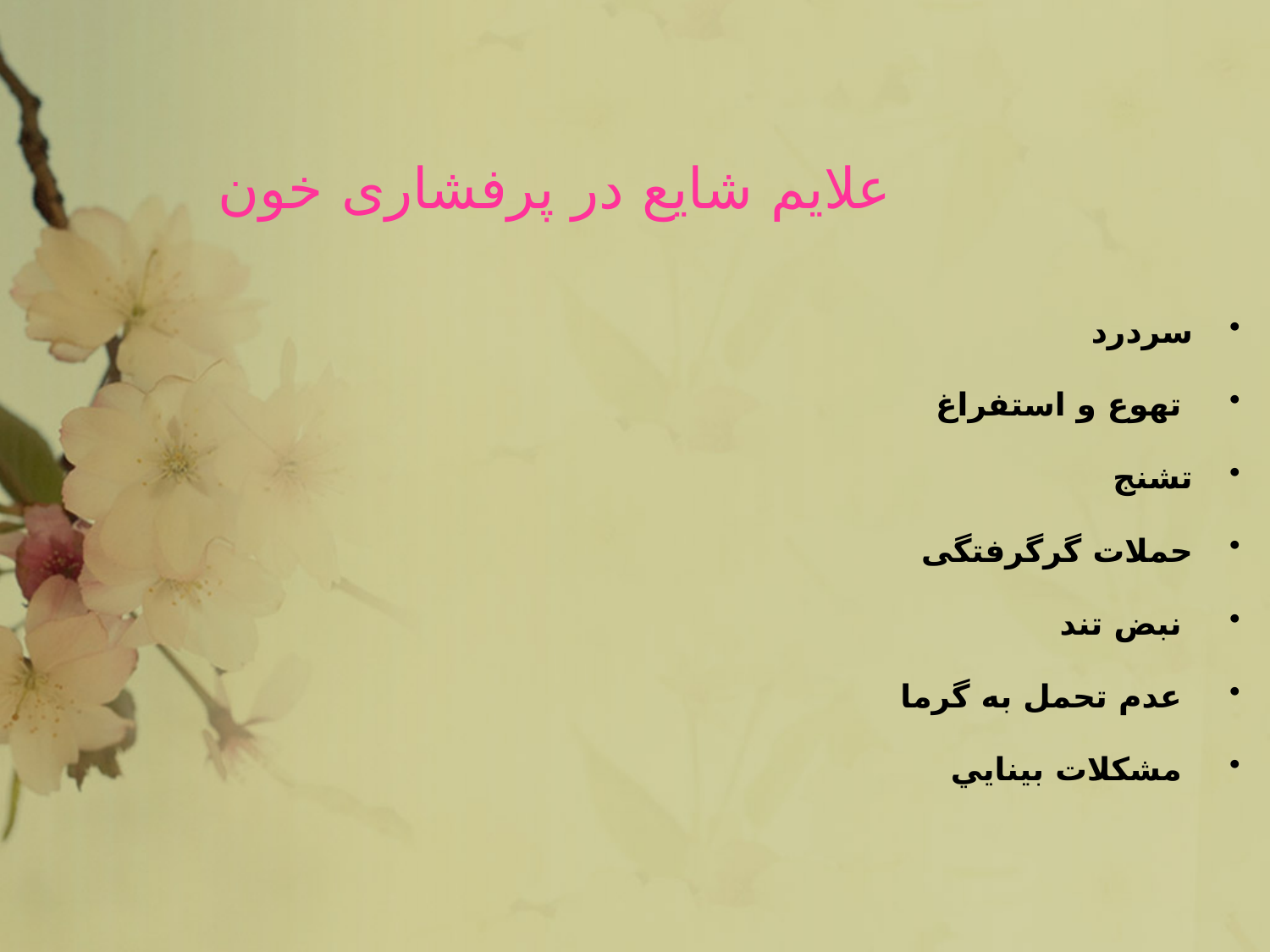

# علایم شایع در پرفشاری خون
سردرد
 تهوع و استفراغ
تشنج
حملات گرگرفتگی
 نبض تند
 عدم تحمل به گرما
 مشكلات بينايي